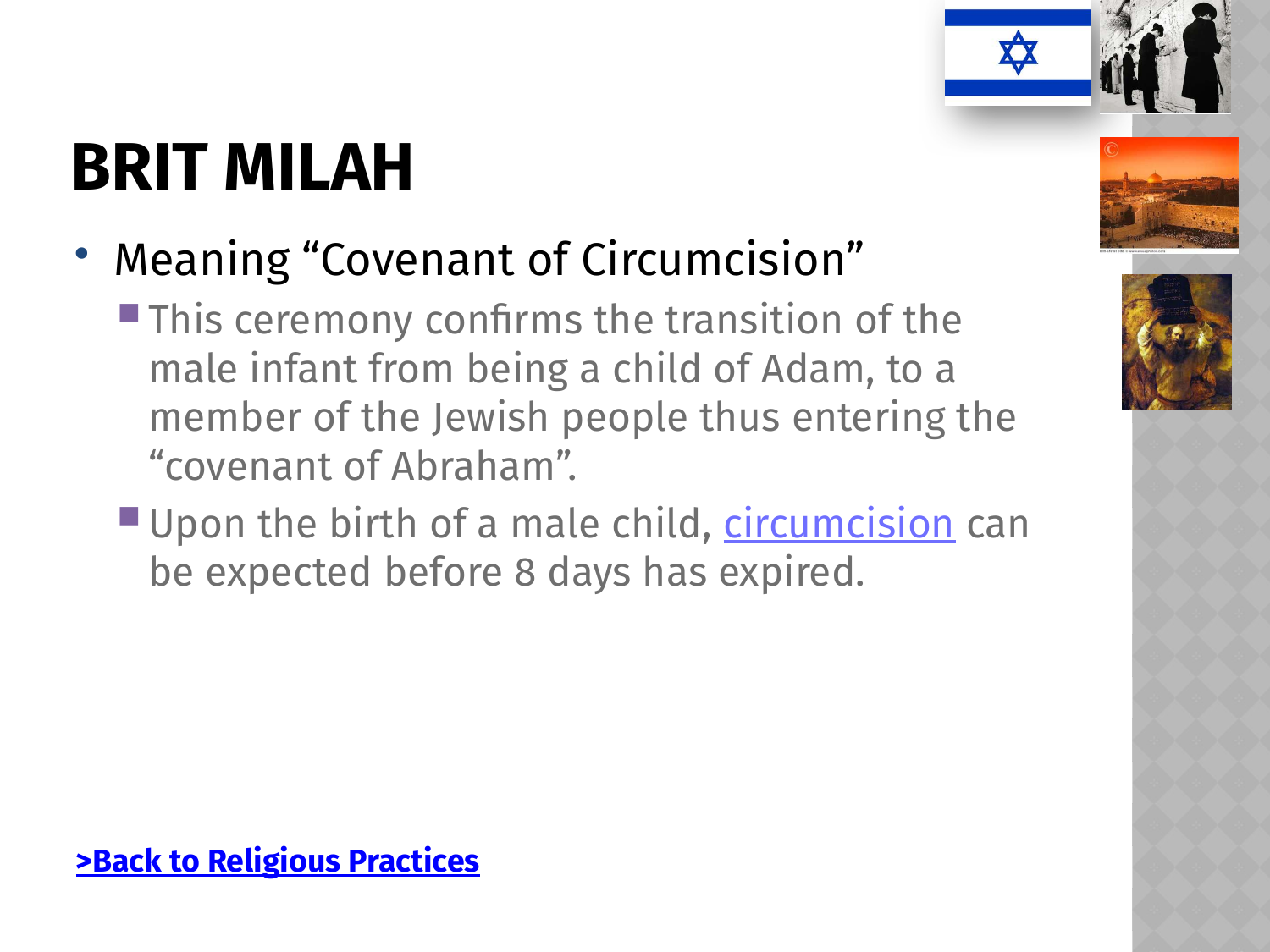

# Brit Milah
Meaning “Covenant of Circumcision”
This ceremony confirms the transition of the male infant from being a child of Adam, to a member of the Jewish people thus entering the “covenant of Abraham”.
Upon the birth of a male child, circumcision can be expected before 8 days has expired.
>Back to Religious Practices